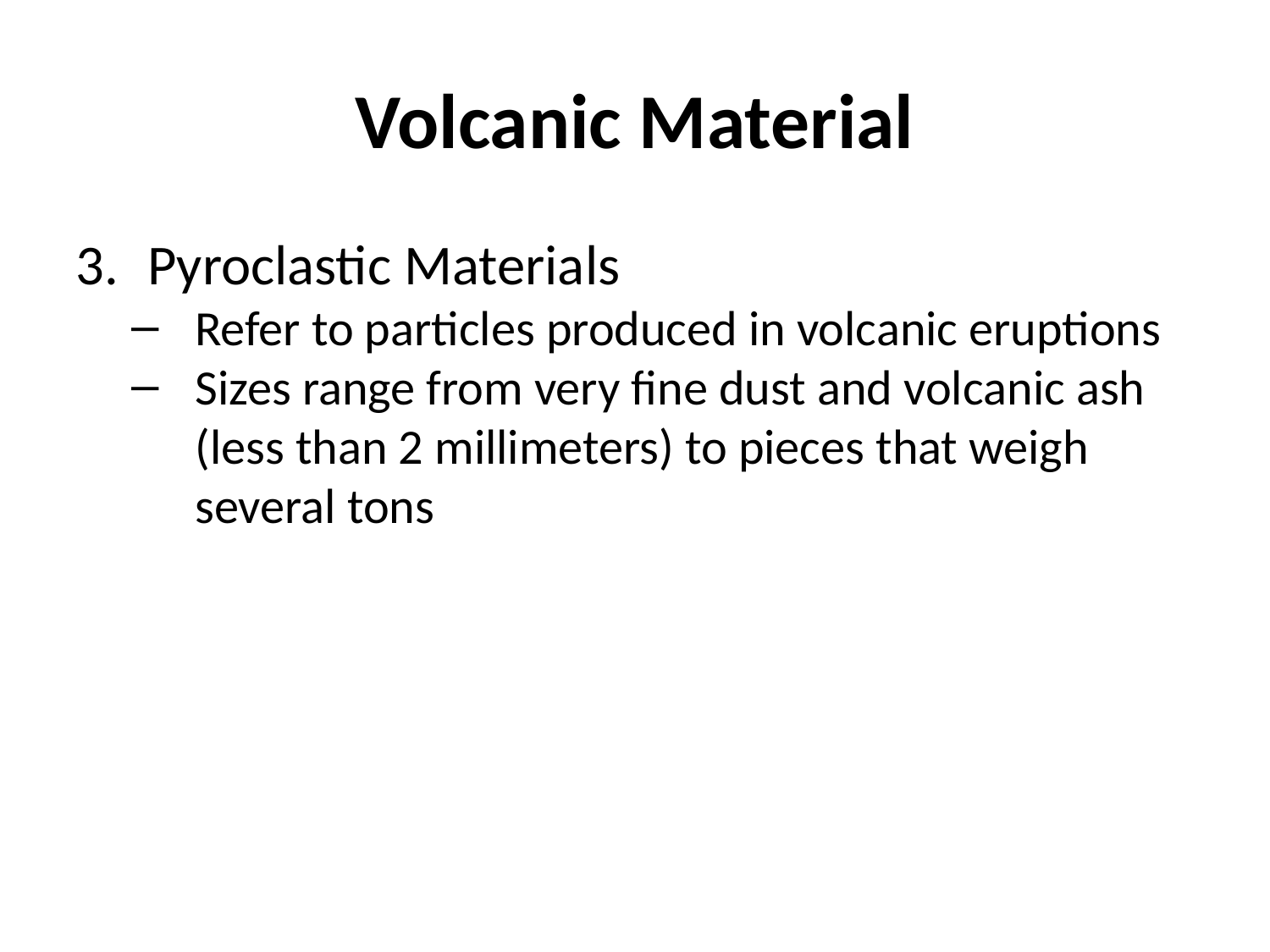

Volcanic Material
Pyroclastic Materials
Refer to particles produced in volcanic eruptions
Sizes range from very fine dust and volcanic ash (less than 2 millimeters) to pieces that weigh several tons